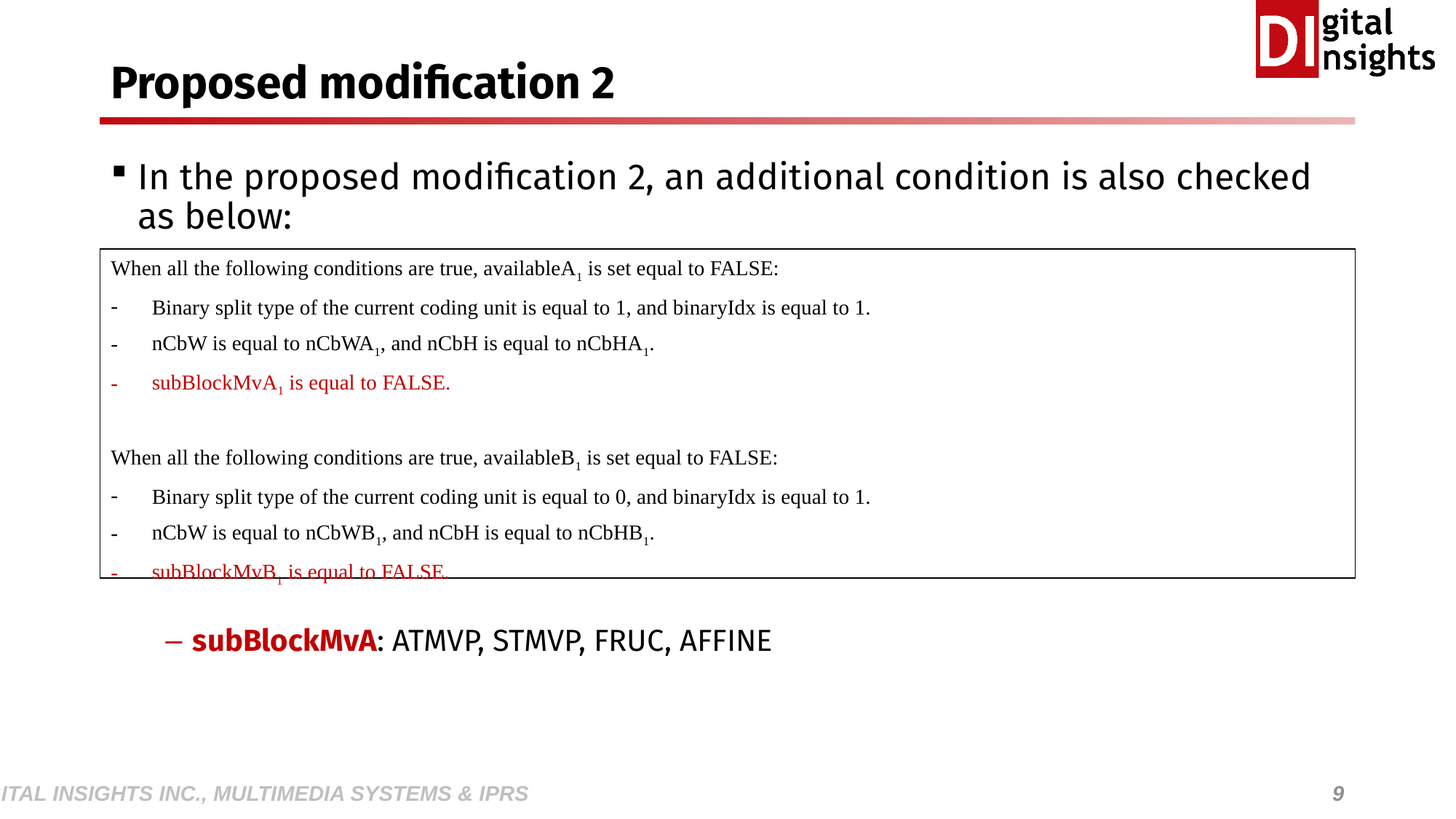

# Proposed modification 2
In the proposed modification 2, an additional condition is also checked as below:

subBlockMvA: ATMVP, STMVP, FRUC, AFFINE

When all the following conditions are true, availableA1 is set equal to FALSE:
Binary split type of the current coding unit is equal to 1, and binaryIdx is equal to 1.
nCbW is equal to nCbWA1, and nCbH is equal to nCbHA1.
subBlockMvA1 is equal to FALSE.

When all the following conditions are true, availableB1 is set equal to FALSE:
Binary split type of the current coding unit is equal to 0, and binaryIdx is equal to 1.
nCbW is equal to nCbWB1, and nCbH is equal to nCbHB1.
subBlockMvB1 is equal to FALSE.
9